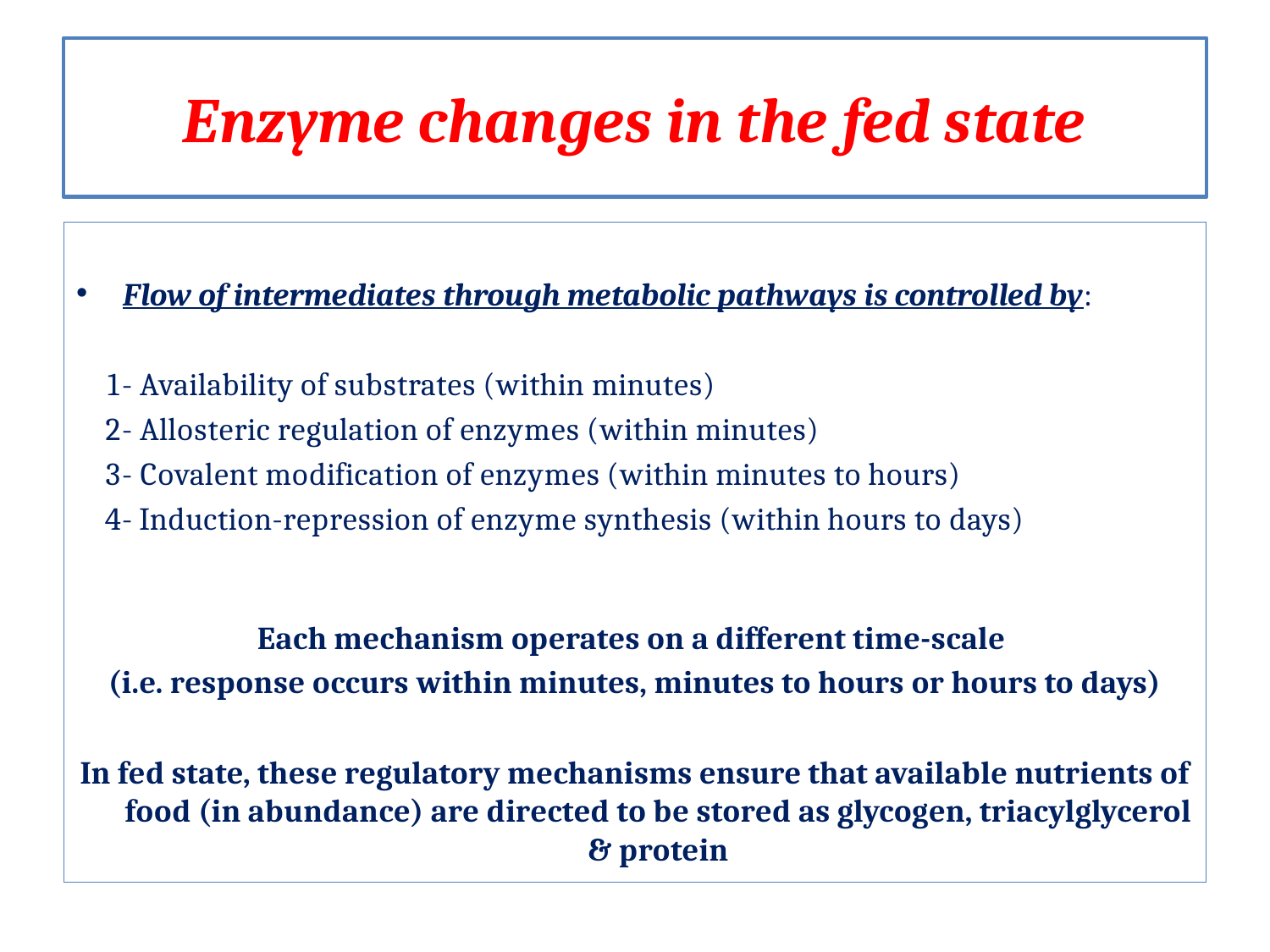

# Enzyme changes in the fed state

Flow of intermediates through metabolic pathways is controlled by:

    1- Availability of substrates (within minutes)
    2- Allosteric regulation of enzymes (within minutes)
    3- Covalent modification of enzymes (within minutes to hours)
    4- Induction-repression of enzyme synthesis (within hours to days)

Each mechanism operates on a different time-scale
(i.e. response occurs within minutes, minutes to hours or hours to days)

In fed state, these regulatory mechanisms ensure that available nutrients of food (in abundance) are directed to be stored as glycogen, triacylglycerol & protein